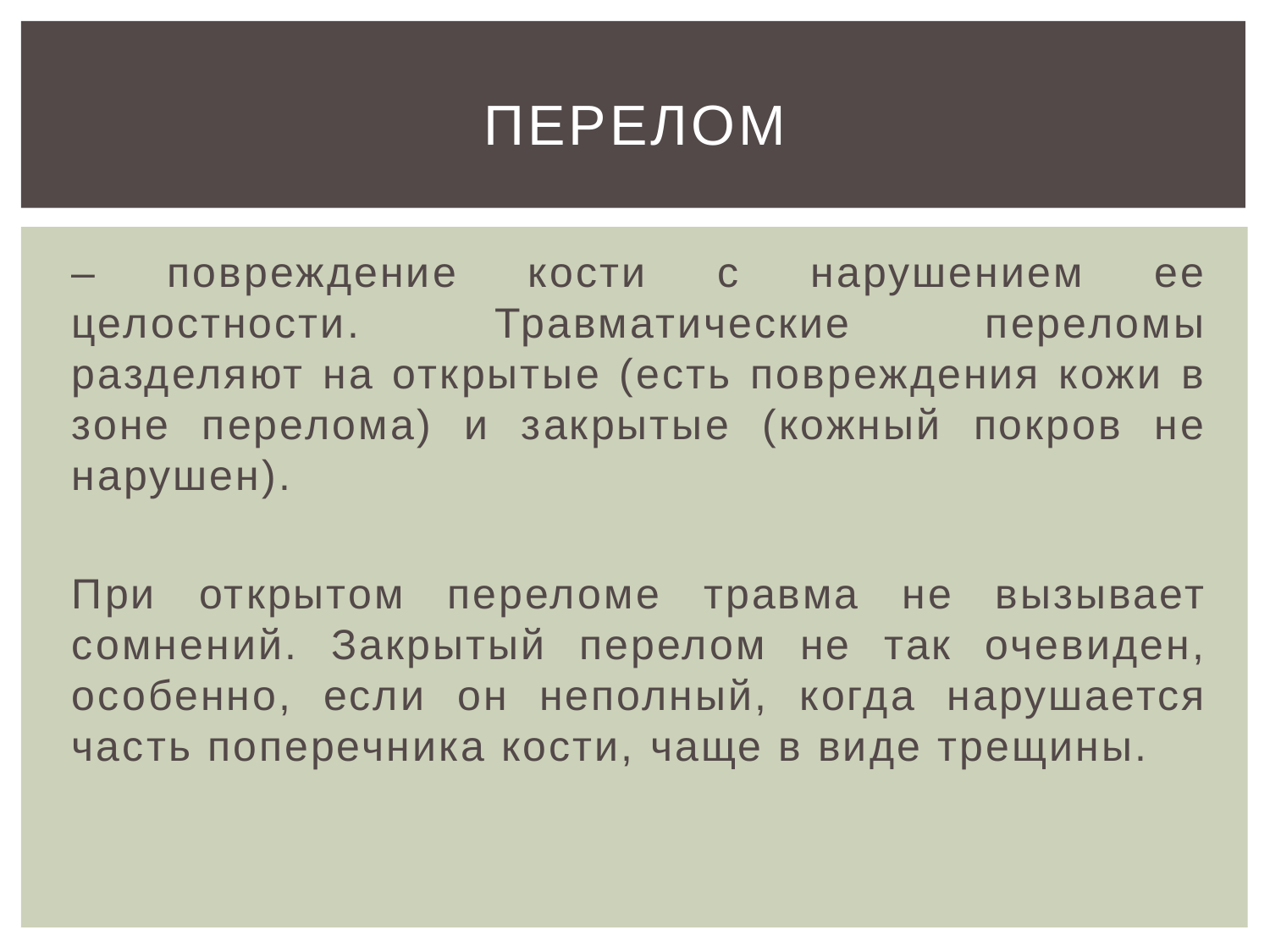

# Перелом
– повреждение кости с нарушением ее целостности. Травматические переломы разделяют на открытые (есть повреждения кожи в зоне перелома) и закрытые (кожный покров не нарушен).

При открытом переломе травма не вызывает сомнений. Закрытый перелом не так очевиден, особенно, если он неполный, когда нарушается часть поперечника кости, чаще в виде трещины.